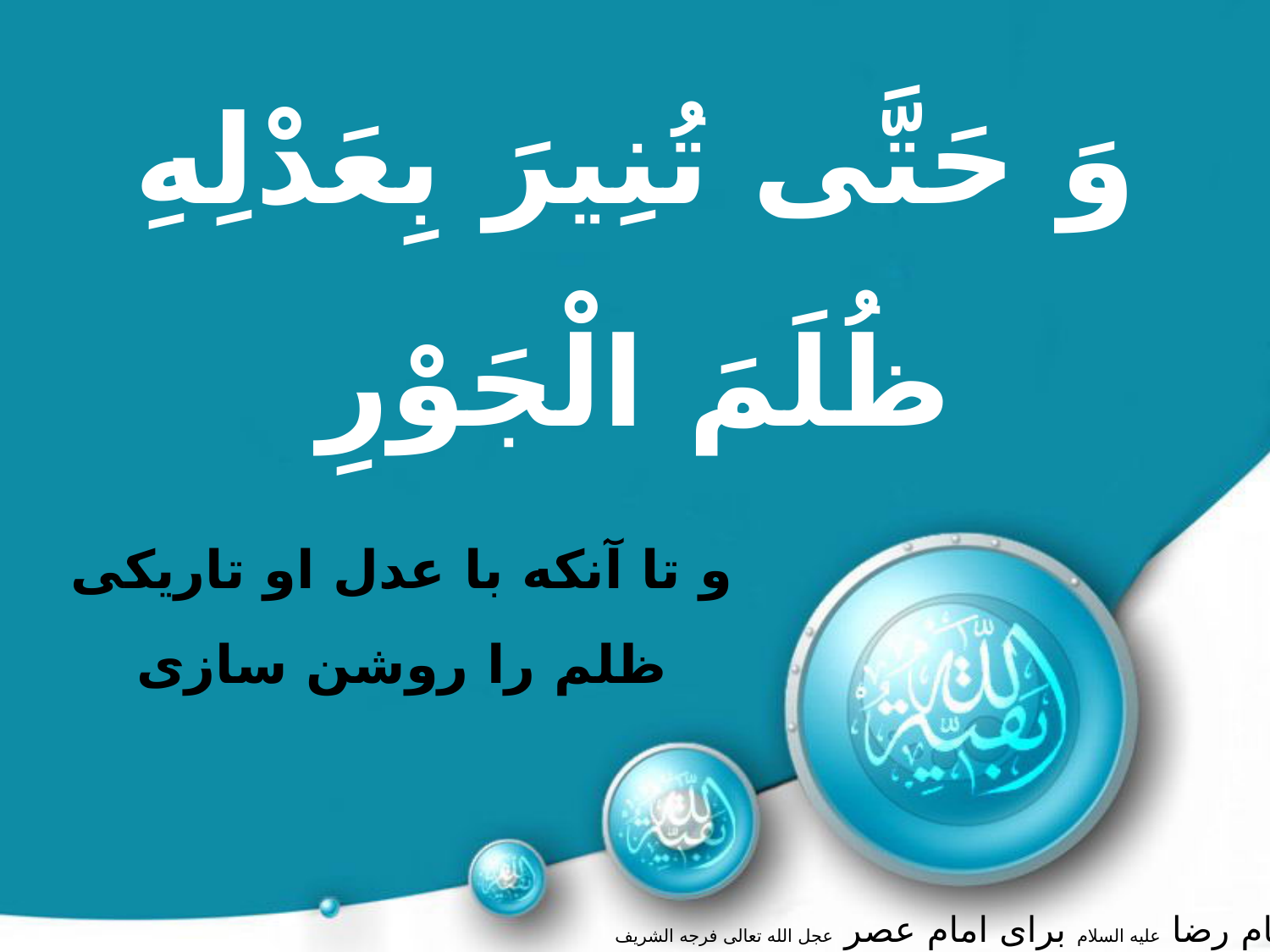

وَ حَتَّى تُنِيرَ بِعَدْلِهِ ظُلَمَ الْجَوْرِ
و تا آنكه با عدل او تاریکی ظلم را روشن سازى